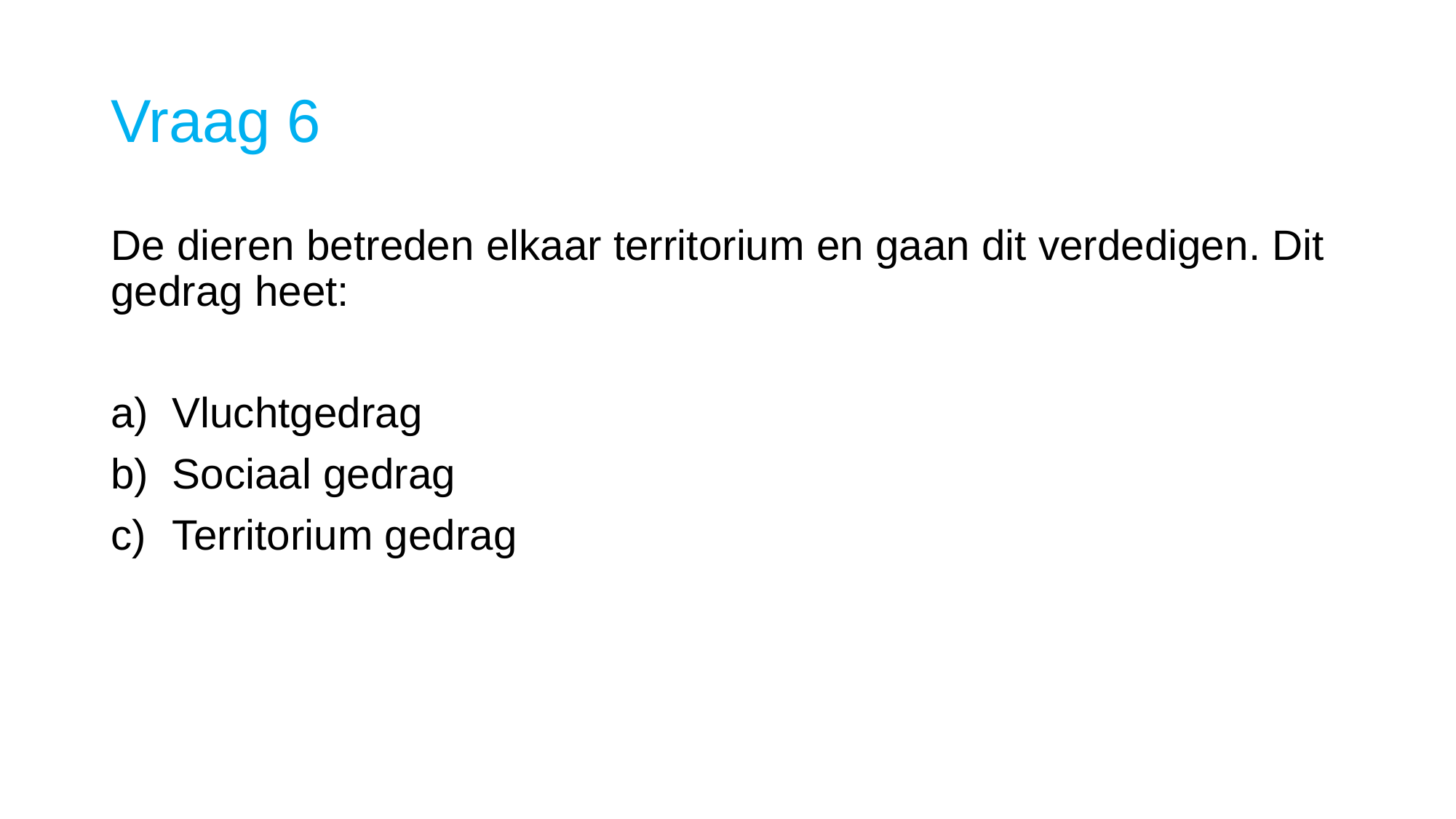

# Vraag 6
De dieren betreden elkaar territorium en gaan dit verdedigen. Dit gedrag heet:

Vluchtgedrag
Sociaal gedrag
Territorium gedrag